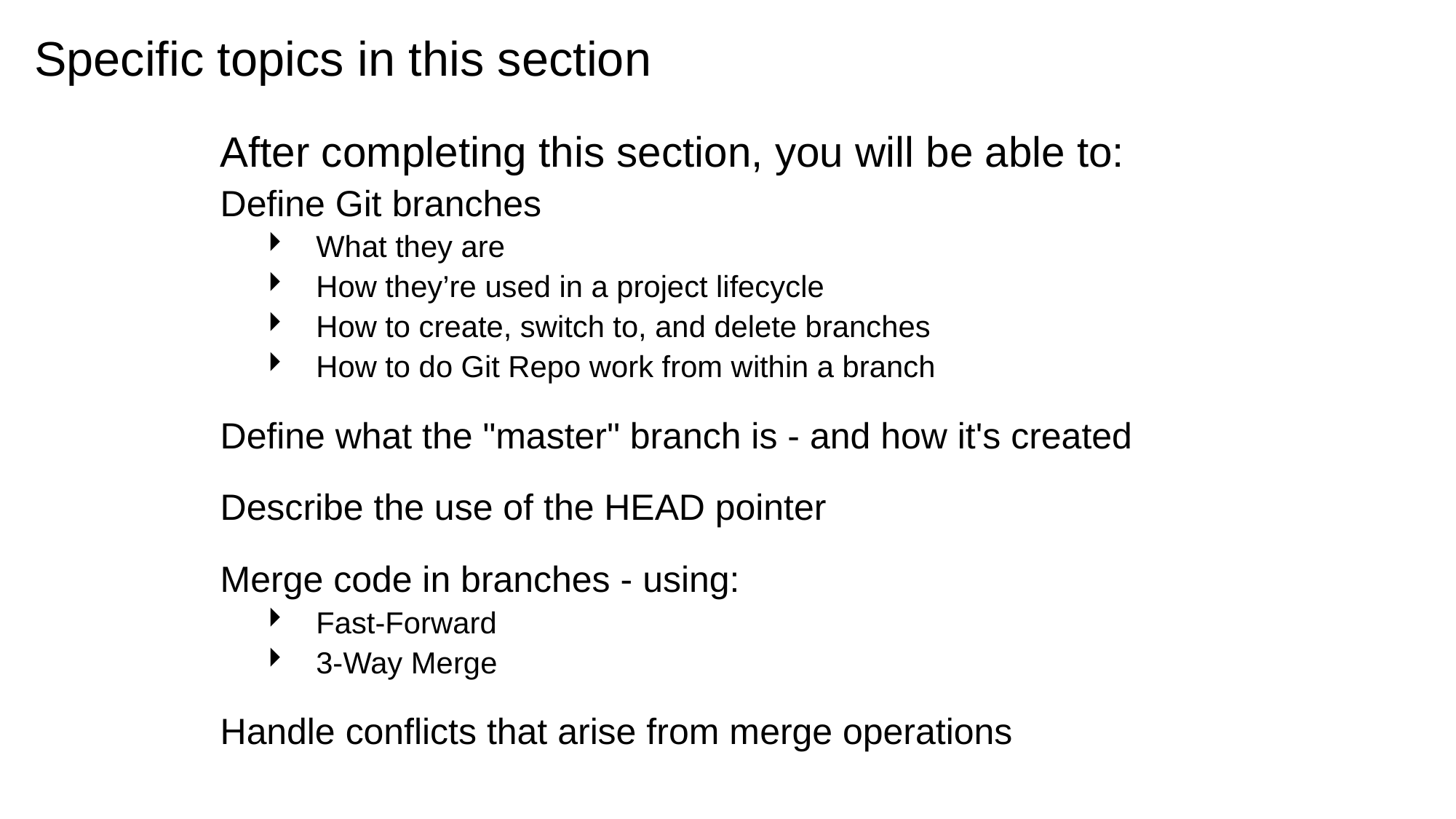

# Specific topics in this section
After completing this section, you will be able to:
Define Git branches
What they are
How they’re used in a project lifecycle
How to create, switch to, and delete branches
How to do Git Repo work from within a branch

Define what the "master" branch is - and how it's created

Describe the use of the HEAD pointer

Merge code in branches - using:
Fast-Forward
3-Way Merge

Handle conflicts that arise from merge operations